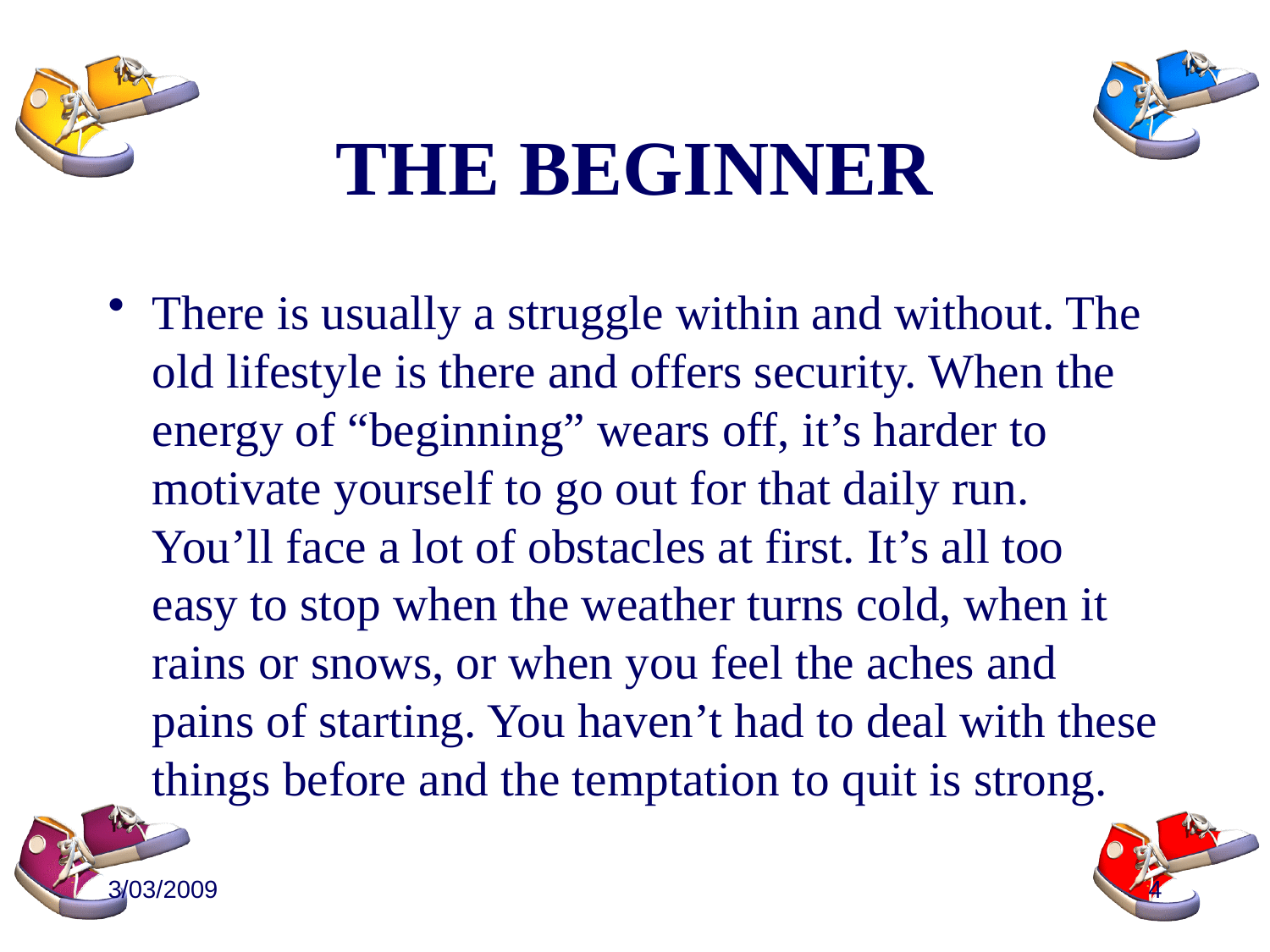

# THE BEGINNER
There is usually a struggle within and without. The old lifestyle is there and offers security. When the energy of “beginning” wears off, it’s harder to motivate yourself to go out for that daily run. You’ll face a lot of obstacles at first. It’s all too easy to stop when the weather turns cold, when it rains or snows, or when you feel the aches and pains of starting. You haven’t had to deal with these things before and the temptation to quit is strong.

3/03/2009
4